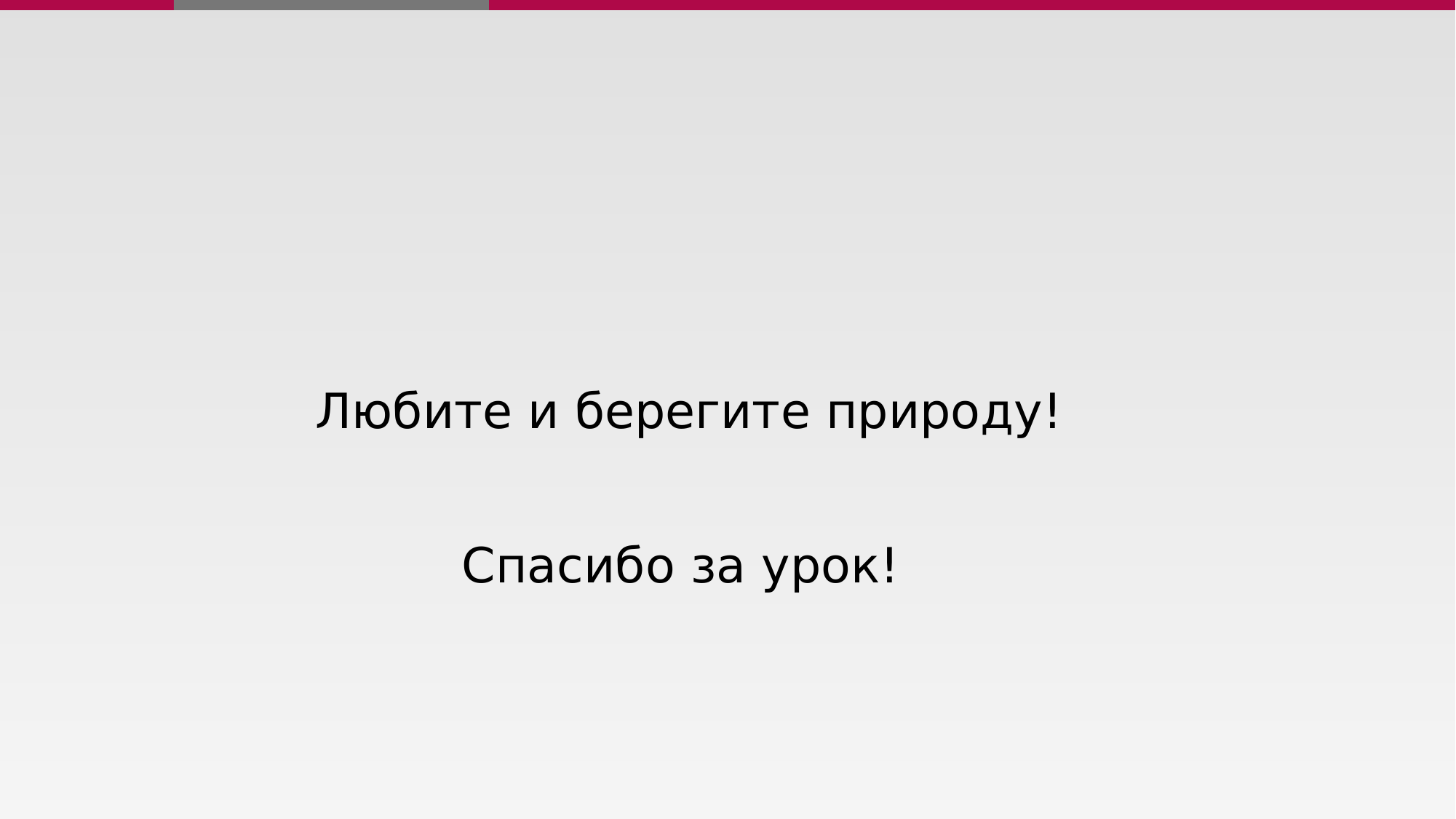

Любите и берегите природу!
Спасибо за урок!